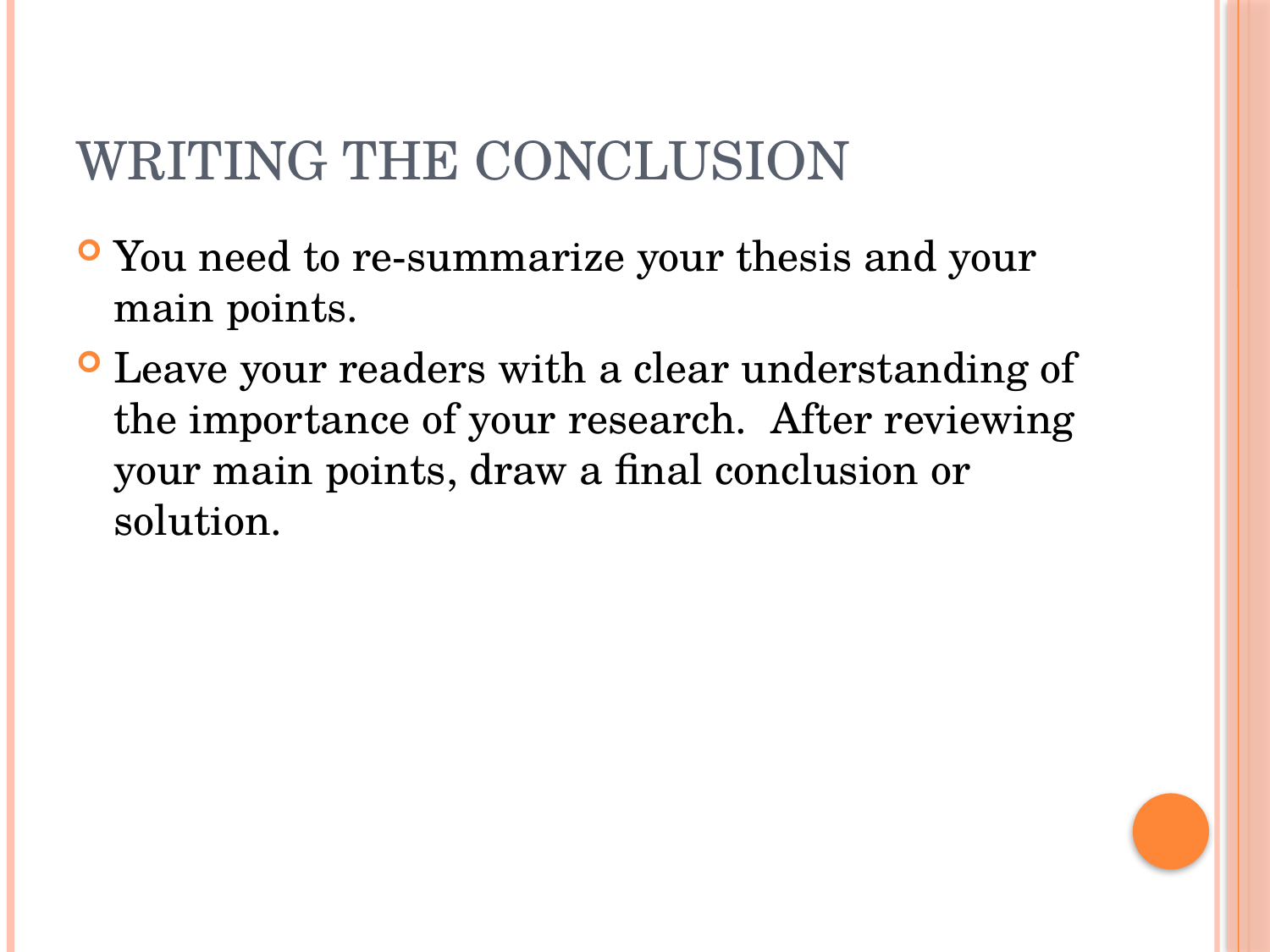

# Writing the conclusion
You need to re-summarize your thesis and your main points.
Leave your readers with a clear understanding of the importance of your research.  After reviewing your main points, draw a final conclusion or solution.